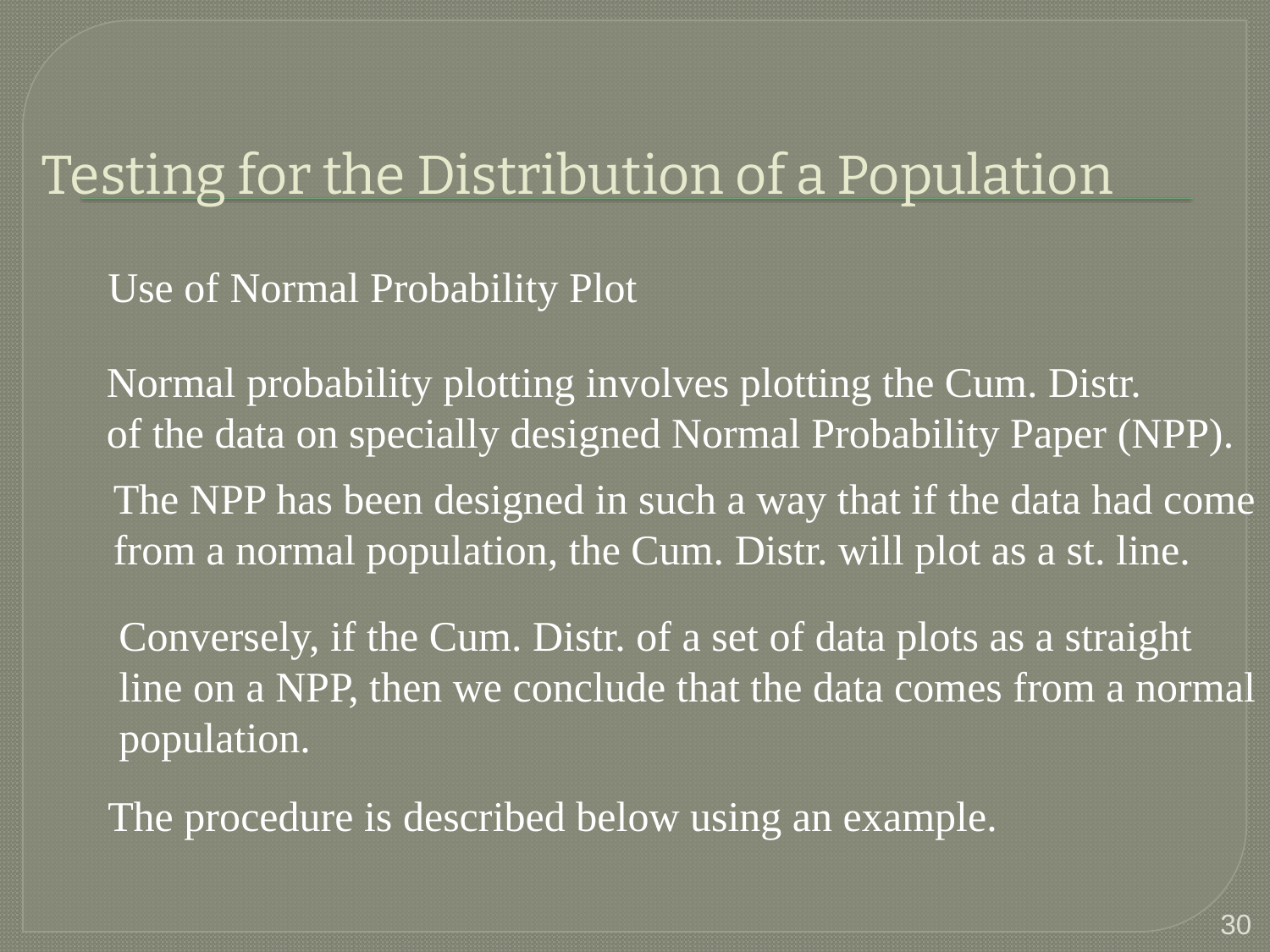

# Testing for the Distribution of a Population
Use of Normal Probability Plot
Normal probability plotting involves plotting the Cum. Distr.
of the data on specially designed Normal Probability Paper (NPP).
The NPP has been designed in such a way that if the data had come
from a normal population, the Cum. Distr. will plot as a st. line.
Conversely, if the Cum. Distr. of a set of data plots as a straight
line on a NPP, then we conclude that the data comes from a normal
population.
The procedure is described below using an example.
30